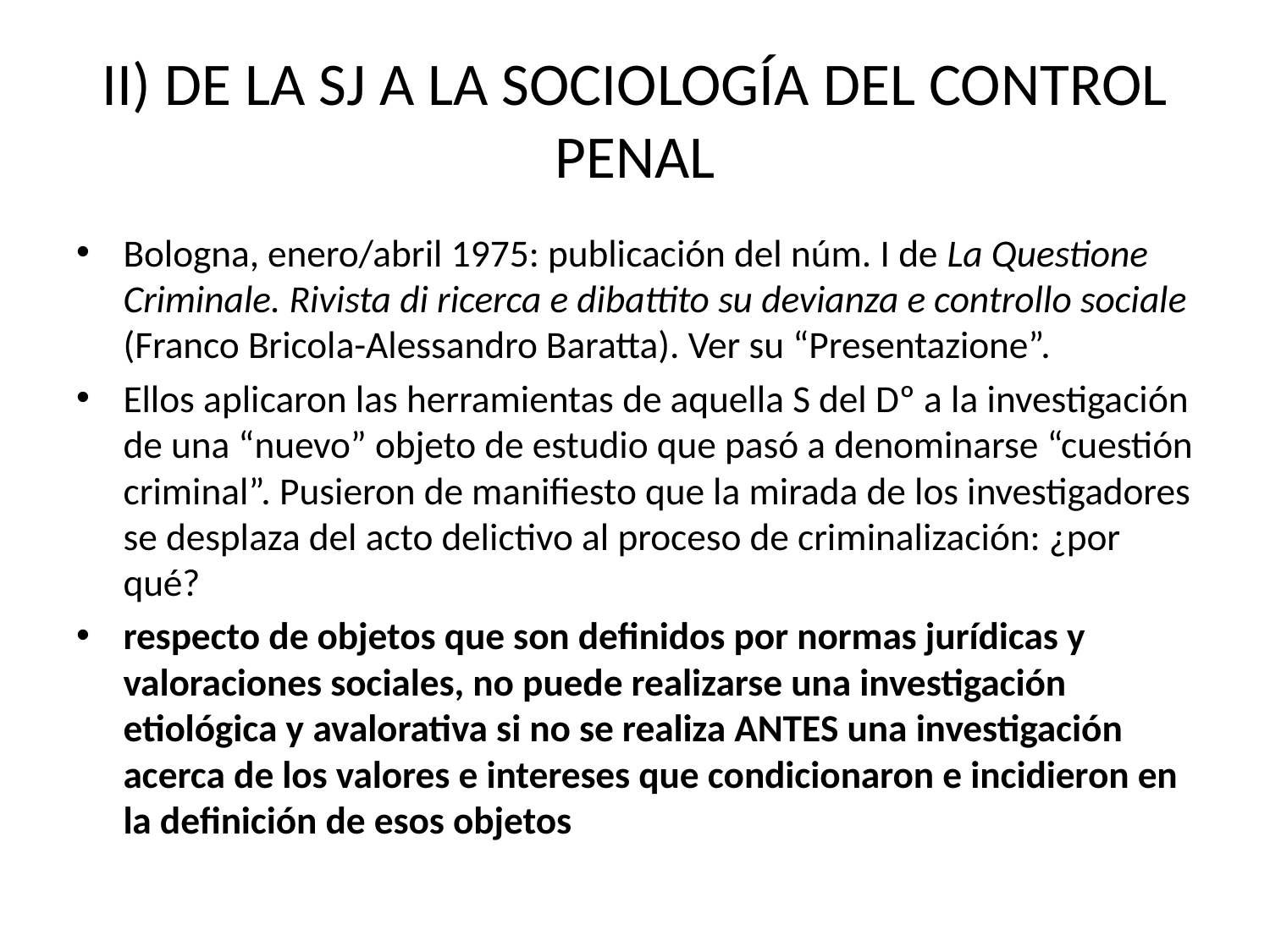

# II) DE LA SJ A LA SOCIOLOGÍA DEL CONTROL PENAL
Bologna, enero/abril 1975: publicación del núm. I de La Questione Criminale. Rivista di ricerca e dibattito su devianza e controllo sociale (Franco Bricola-Alessandro Baratta). Ver su “Presentazione”.
Ellos aplicaron las herramientas de aquella S del Dº a la investigación de una “nuevo” objeto de estudio que pasó a denominarse “cuestión criminal”. Pusieron de manifiesto que la mirada de los investigadores se desplaza del acto delictivo al proceso de criminalización: ¿por qué?
respecto de objetos que son definidos por normas jurídicas y valoraciones sociales, no puede realizarse una investigación etiológica y avalorativa si no se realiza ANTES una investigación acerca de los valores e intereses que condicionaron e incidieron en la definición de esos objetos